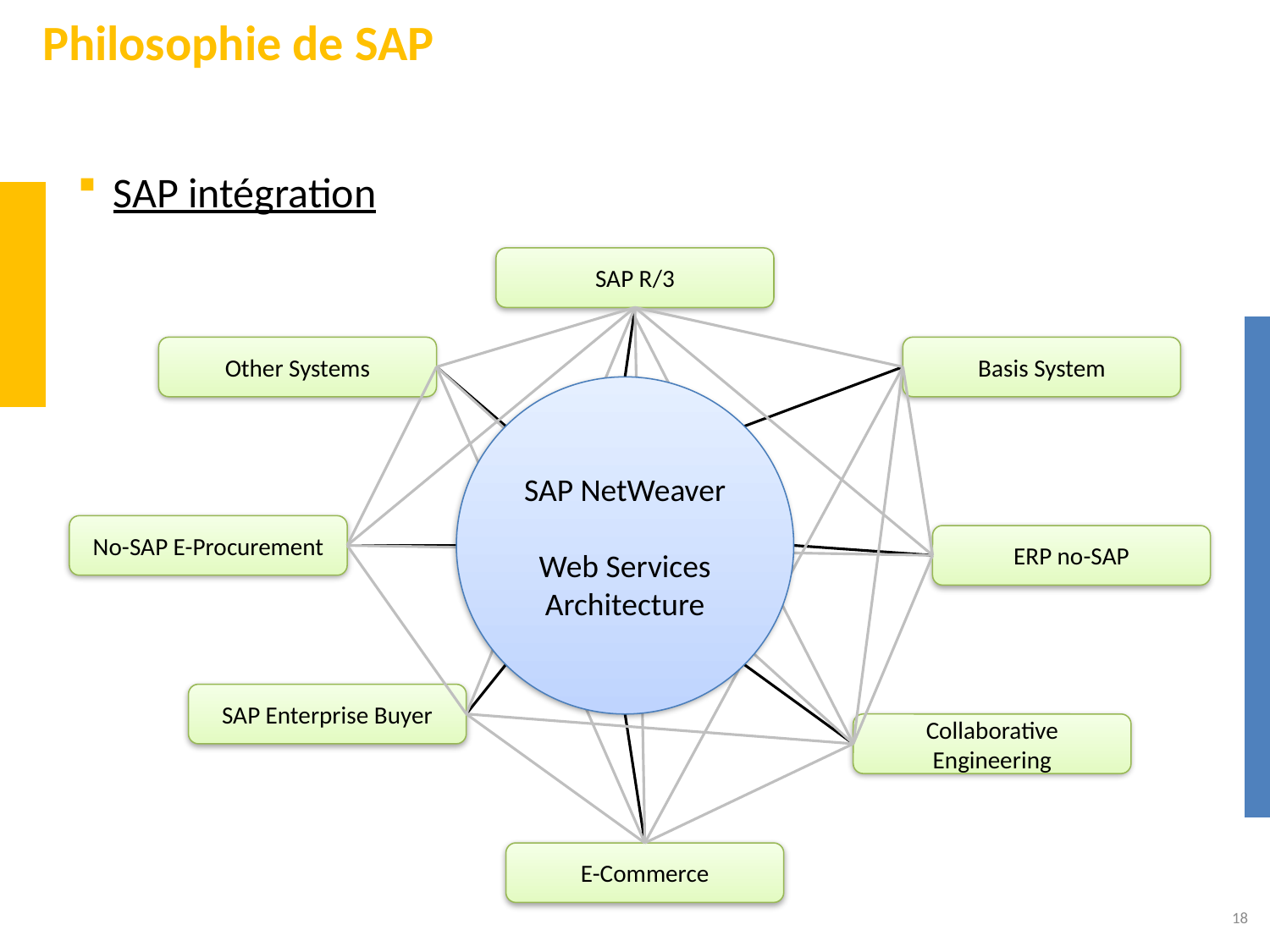

# Philosophie de SAP
SAP intégration
SAP R/3
Other Systems
Basis System
SAP NetWeaver

Web Services Architecture
No-SAP E-Procurement
ERP no-SAP
SAP Enterprise Buyer
Collaborative Engineering
E-Commerce
18